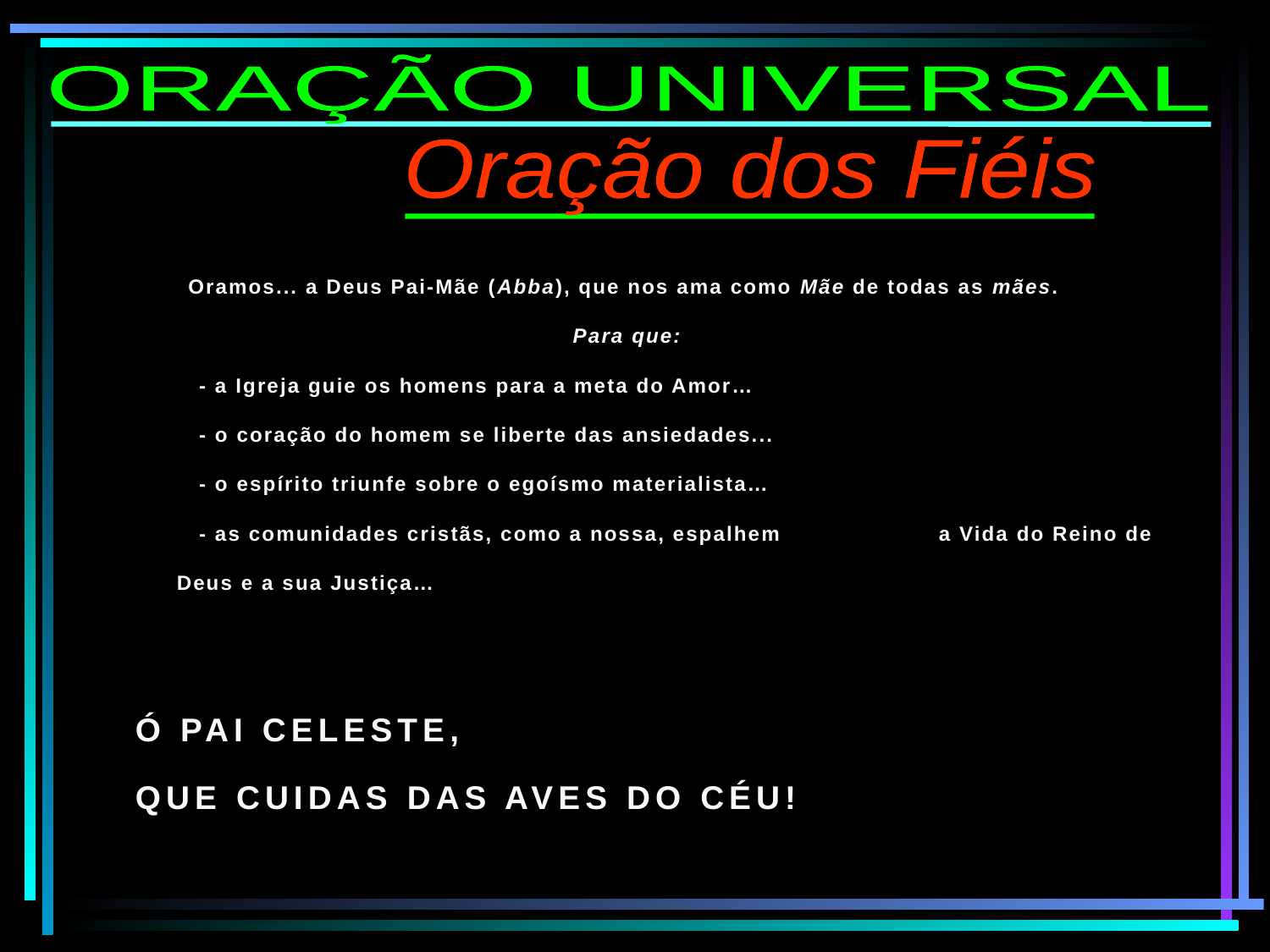

ORAÇÃO UNIVERSAL

Oração dos Fiéis

Oramos... a Deus Pai-Mãe (Abba), que nos ama como Mãe de todas as mães.
			         Para que:
   - a Igreja guie os homens para a meta do Amor…
   - o coração do homem se liberte das ansiedades...
   - o espírito triunfe sobre o egoísmo materialista…
   - as comunidades cristãs, como a nossa, espalhem 		a Vida do Reino de Deus e a sua Justiça…
Ó PAI CELESTE,
QUE CUIDAS DAS AVES DO CÉU!